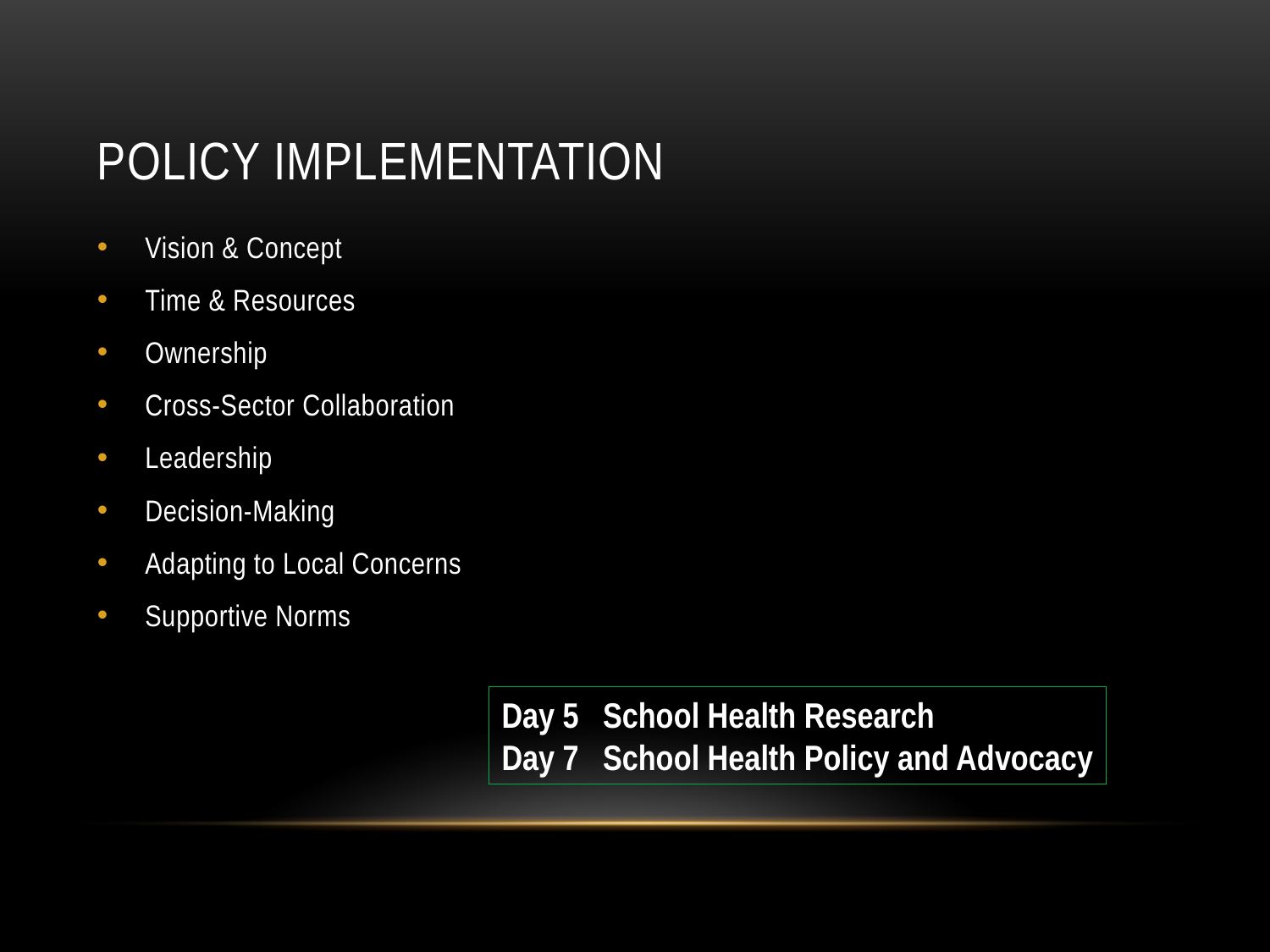

# Policy Implementation
Vision & Concept
Time & Resources
Ownership
Cross-Sector Collaboration
Leadership
Decision-Making
Adapting to Local Concerns
Supportive Norms

Day 5   School Health Research
Day 7   School Health Policy and Advocacy